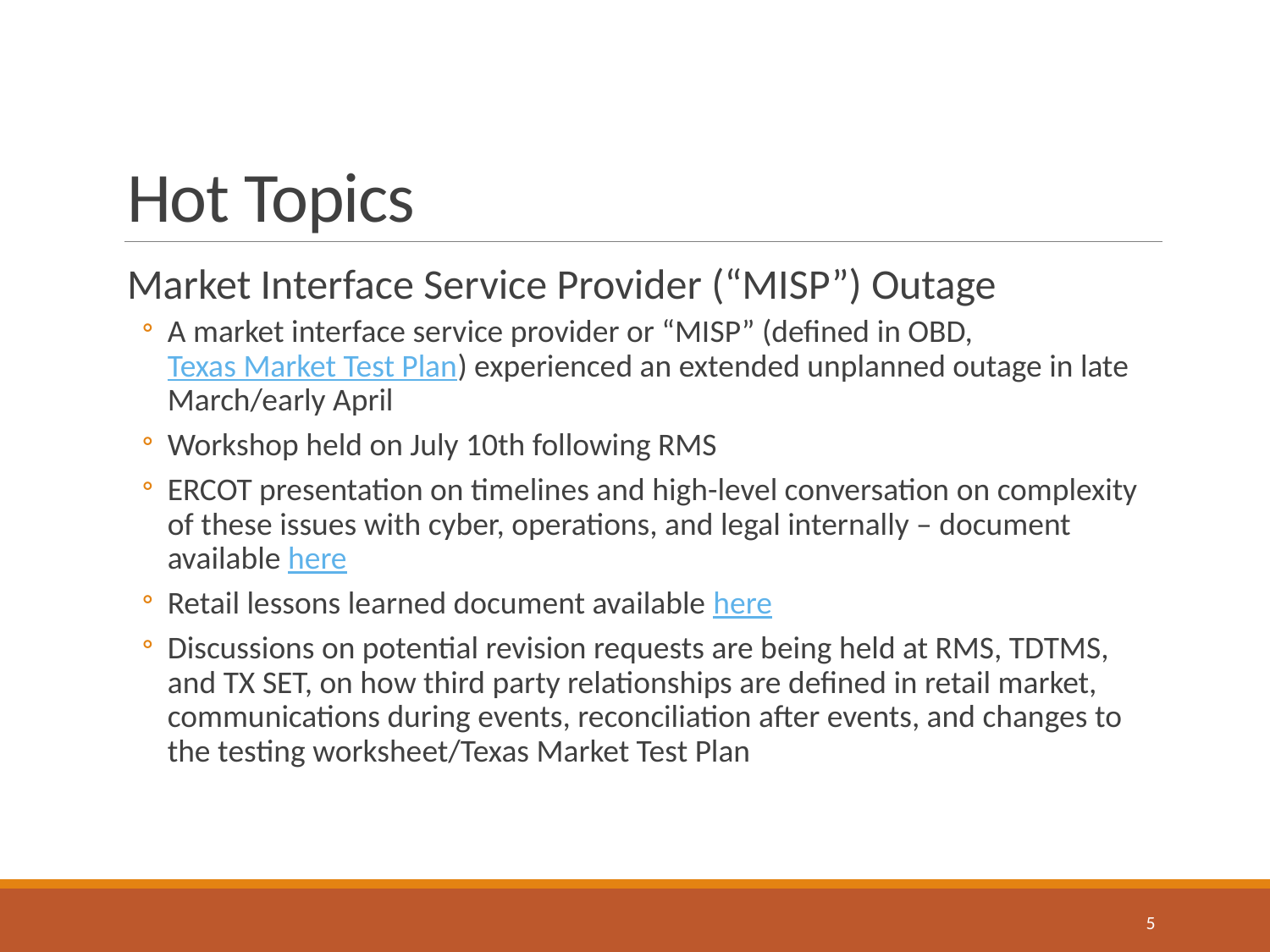

# Hot Topics
Market Interface Service Provider (“MISP”) Outage
A market interface service provider or “MISP” (defined in OBD, Texas Market Test Plan) experienced an extended unplanned outage in late March/early April
Workshop held on July 10th following RMS
ERCOT presentation on timelines and high-level conversation on complexity of these issues with cyber, operations, and legal internally – document available here
Retail lessons learned document available here
Discussions on potential revision requests are being held at RMS, TDTMS, and TX SET, on how third party relationships are defined in retail market, communications during events, reconciliation after events, and changes to the testing worksheet/Texas Market Test Plan
5